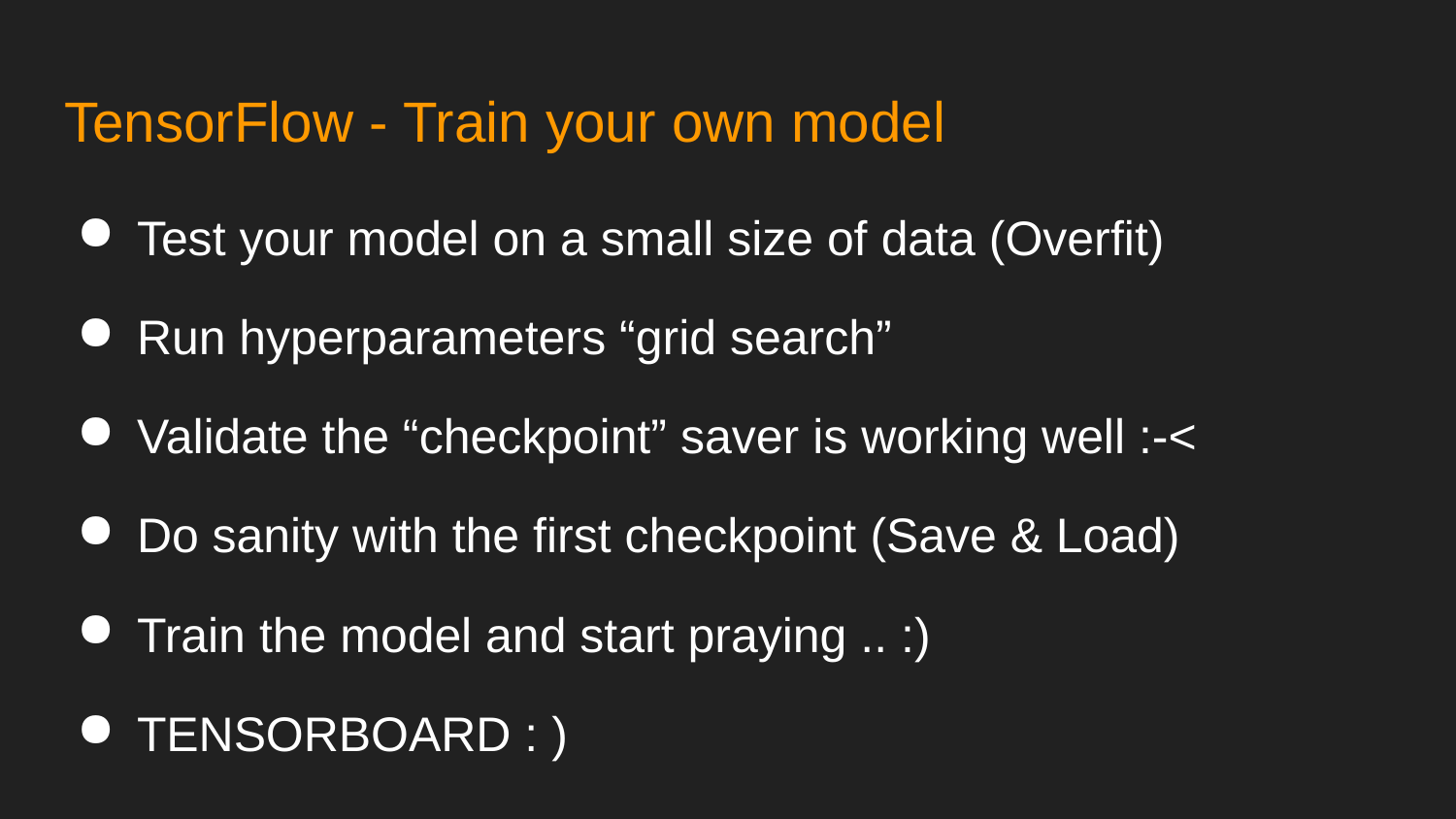

# TensorFlow - Train your own model
Test your model on a small size of data (Overfit)
Run hyperparameters “grid search”
Validate the “checkpoint” saver is working well :-<
Do sanity with the first checkpoint (Save & Load)
Train the model and start praying .. :)
TENSORBOARD : )